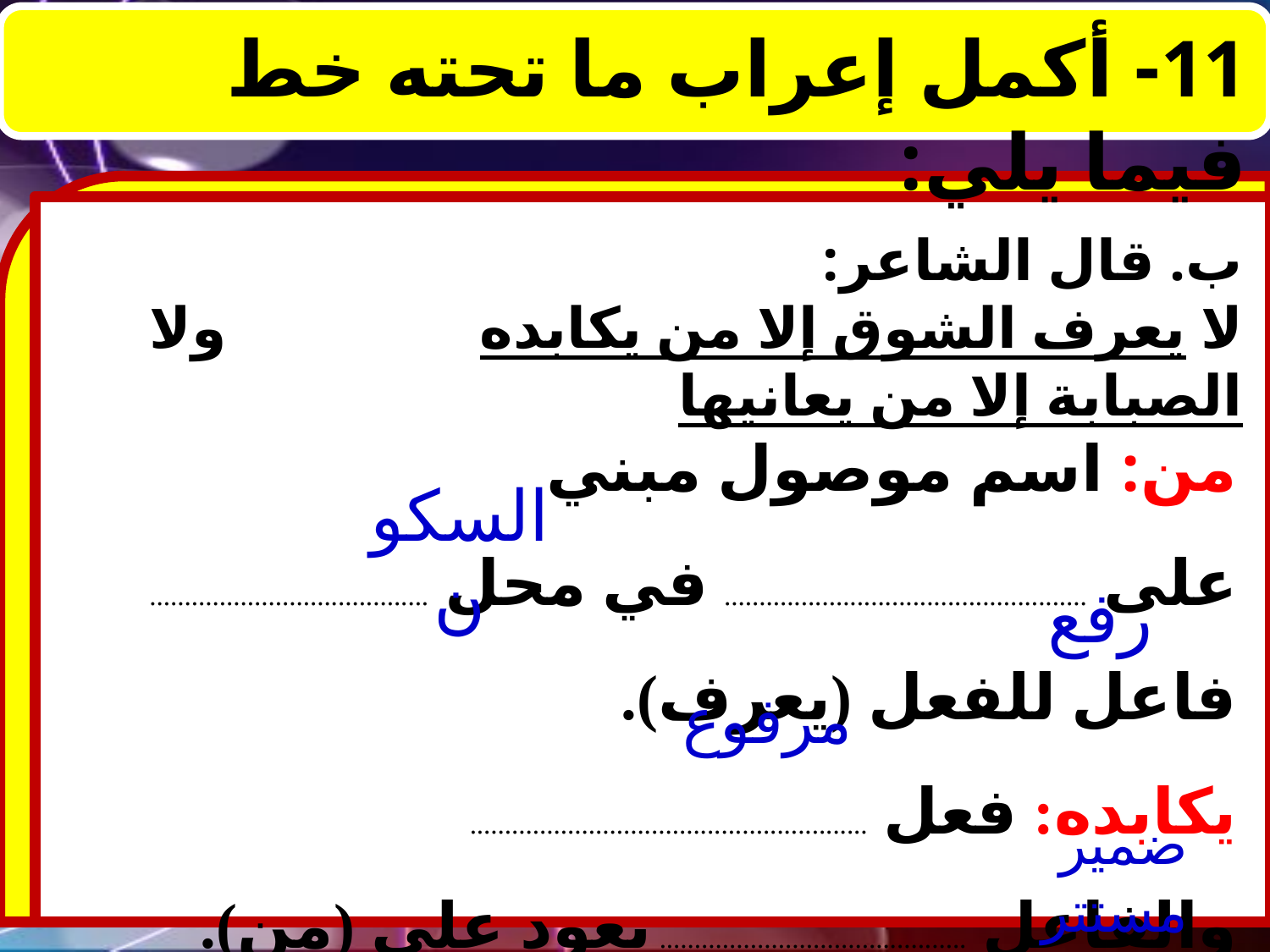

11- أكمل إعراب ما تحته خط فيما يلي:

ب. قال الشاعر:
لا يعرف الشوق إلا من يكابده			ولا الصبابة إلا من يعانيها
من: اسم موصول مبني على .................................................... في محل ........................................ فاعل للفعل (يعرف).
يكابده: فعل ......................................................... والفاعل ............................................ يعود على (من).
السكون
رفع
مرفوع
ضمير مستتر